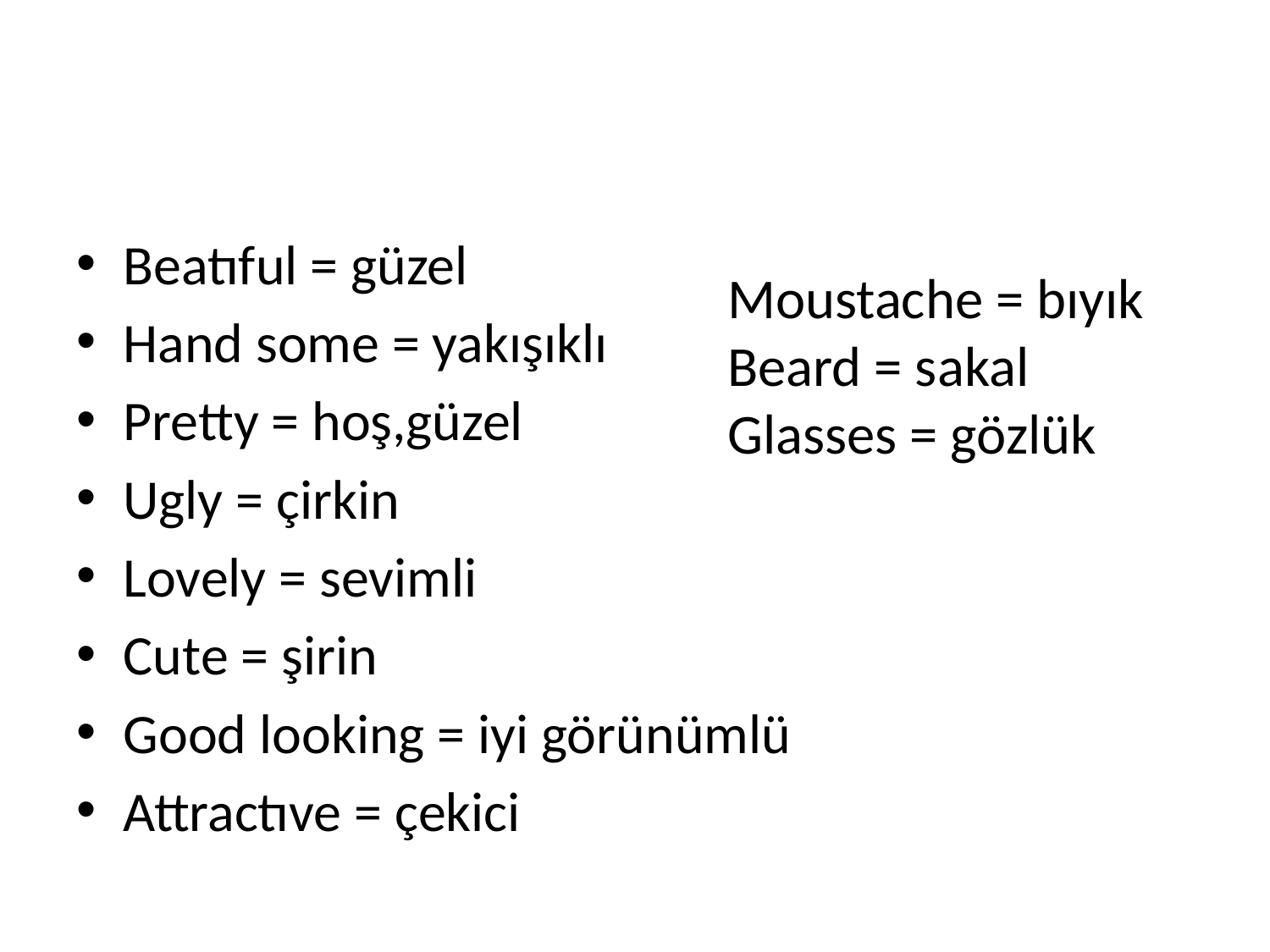

#

Beatıful = güzel
Hand some = yakışıklı
Pretty = hoş,güzel
Ugly = çirkin
Lovely = sevimli
Cute = şirin
Good looking = iyi görünümlü
Attractıve = çekici
Moustache = bıyık
Beard = sakal
Glasses = gözlük